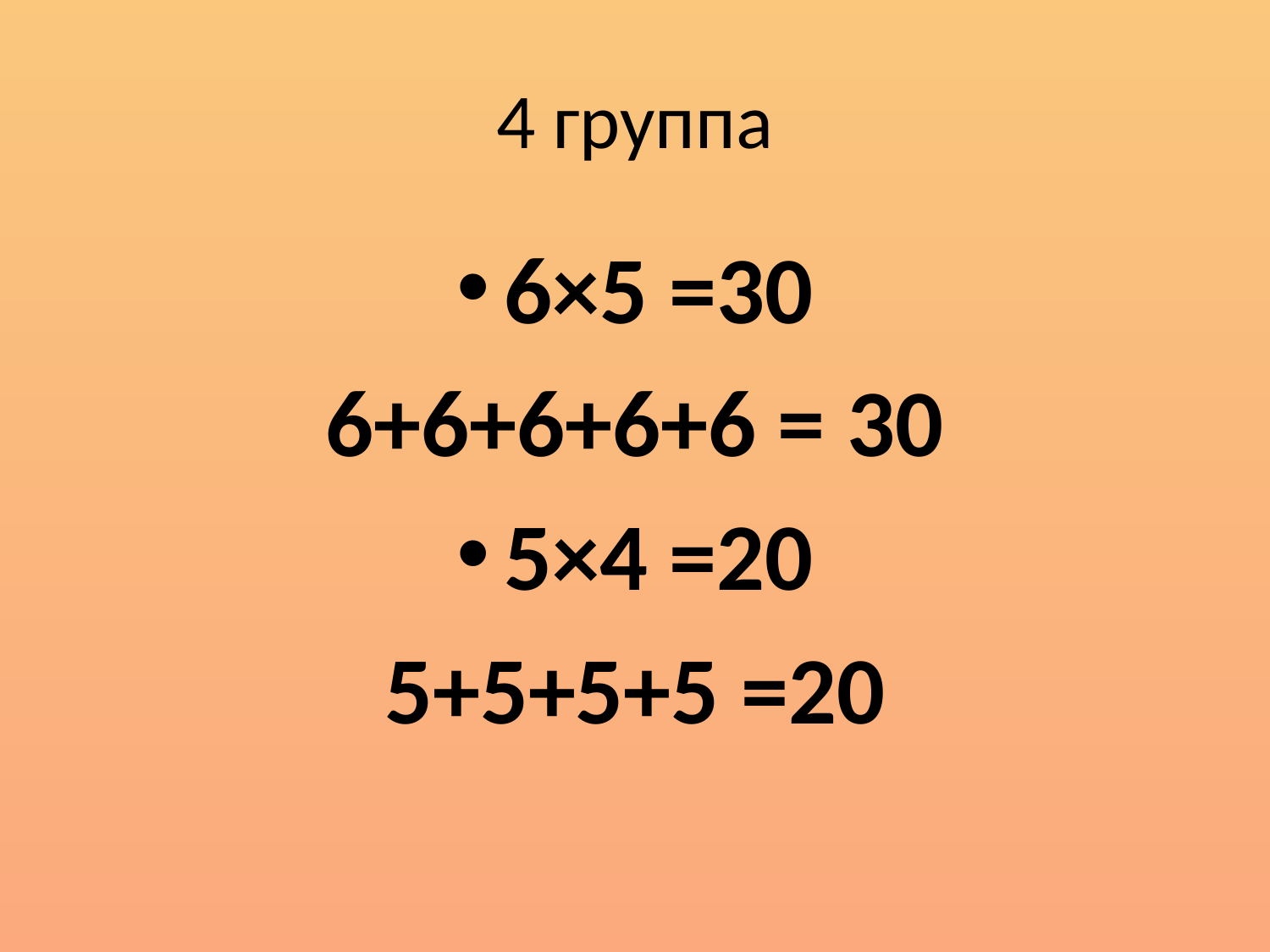

# 4 группа
6×5 =30
6+6+6+6+6 = 30
5×4 =20
5+5+5+5 =20